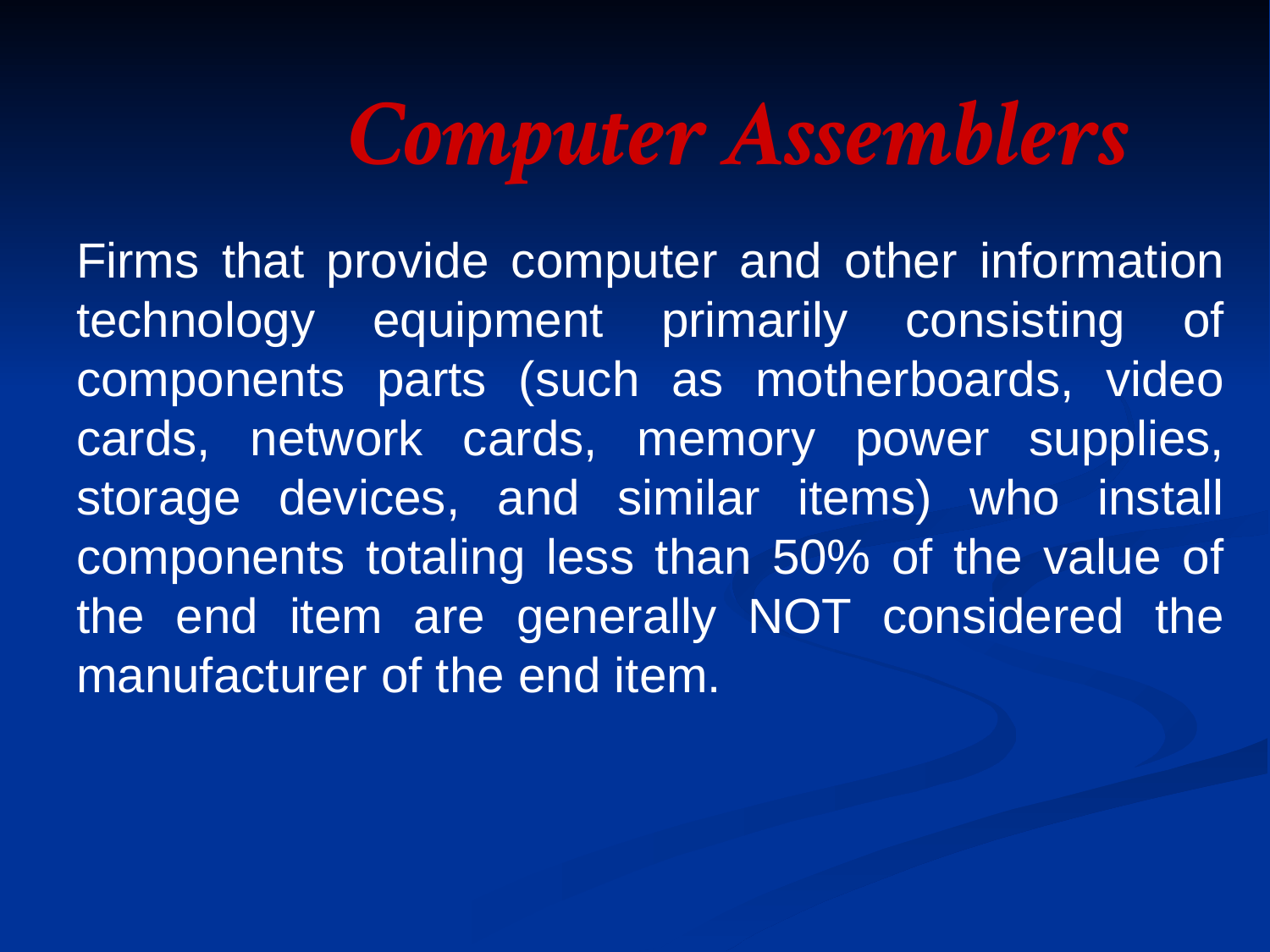

# Computer Assemblers
Firms that provide computer and other information technology equipment primarily consisting of components parts (such as motherboards, video cards, network cards, memory power supplies, storage devices, and similar items) who install components totaling less than 50% of the value of the end item are generally NOT considered the manufacturer of the end item.